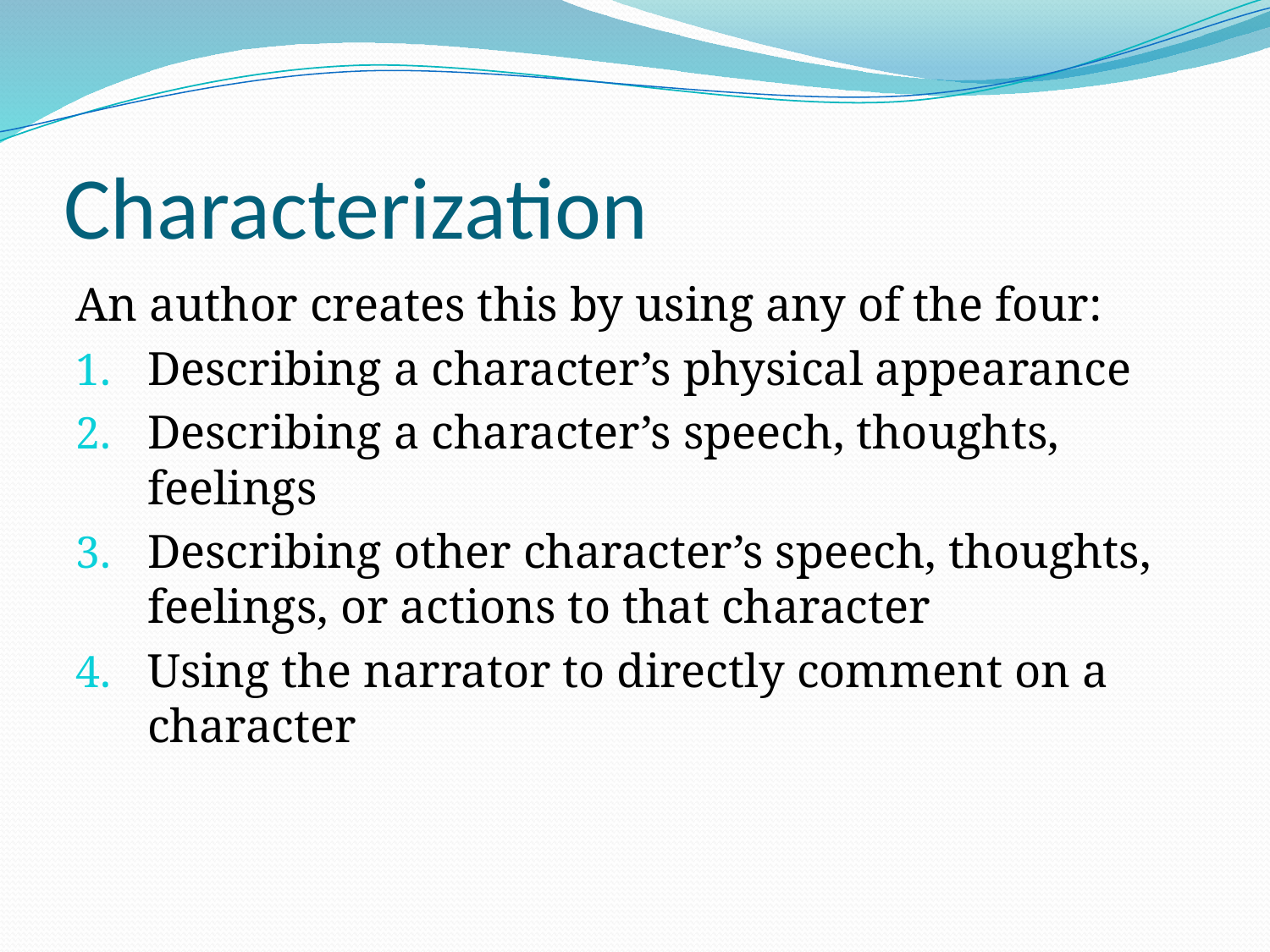

# Characterization
An author creates this by using any of the four:
Describing a character’s physical appearance
Describing a character’s speech, thoughts, feelings
Describing other character’s speech, thoughts, feelings, or actions to that character
Using the narrator to directly comment on a character